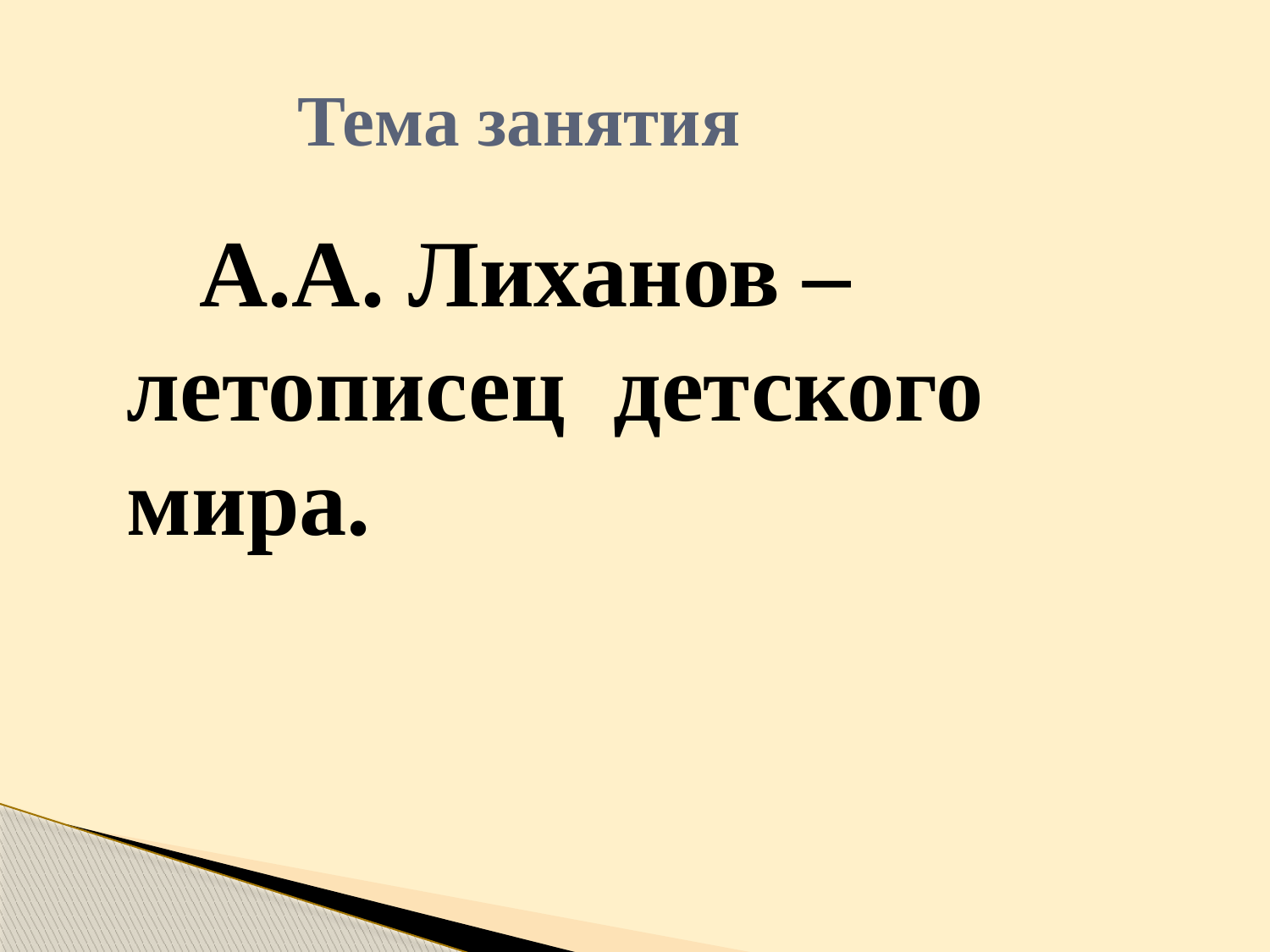

# Тема занятия
     А.А. Лиханов – летописец  детского мира.